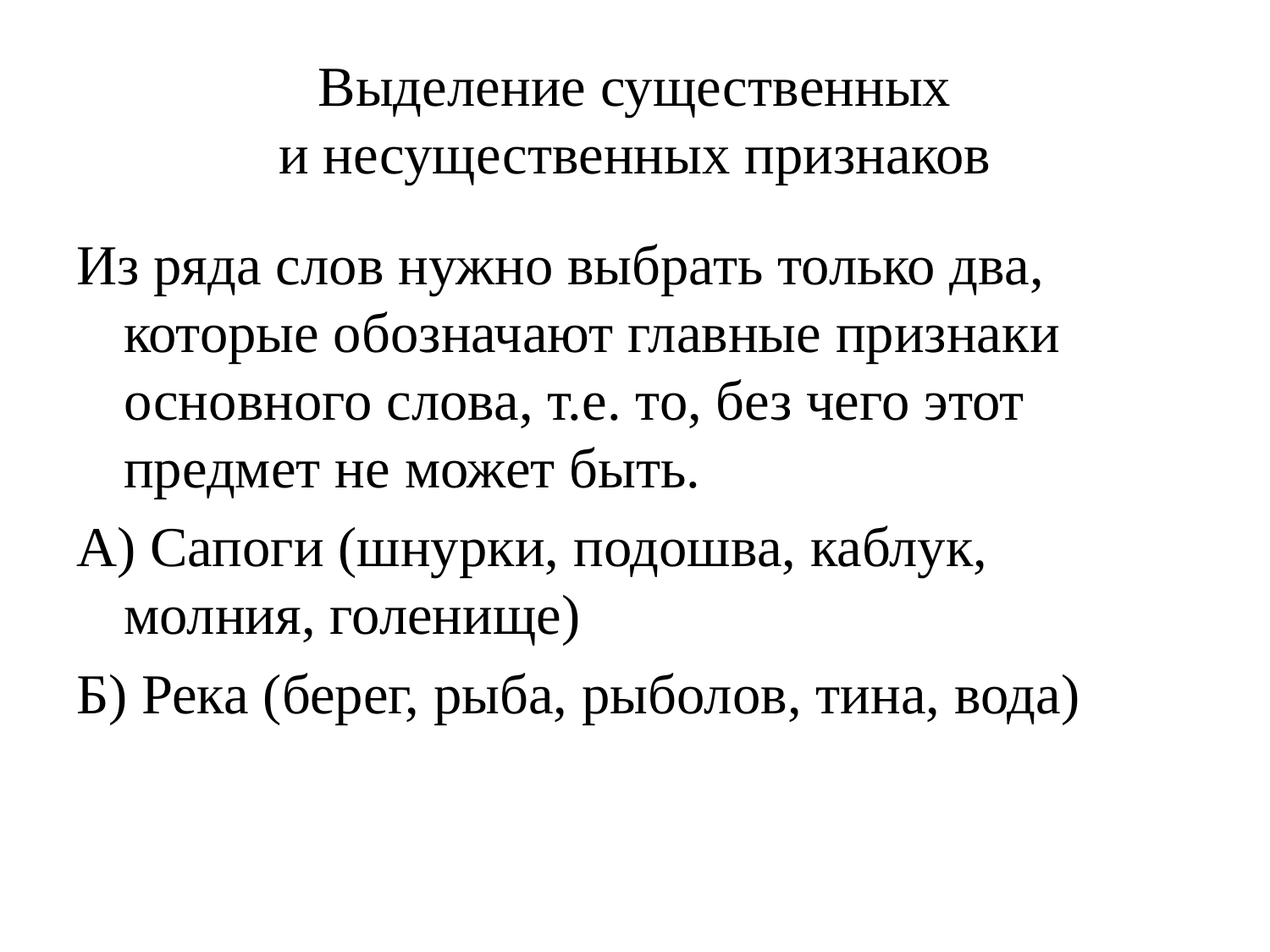

# Выделение существенных и несущественных признаков
Из ряда слов нужно выбрать только два, которые обозначают главные признаки основного слова, т.е. то, без чего этот предмет не может быть.
А) Сапоги (шнурки, подошва, каблук, молния, голенище)
Б) Река (берег, рыба, рыболов, тина, вода)